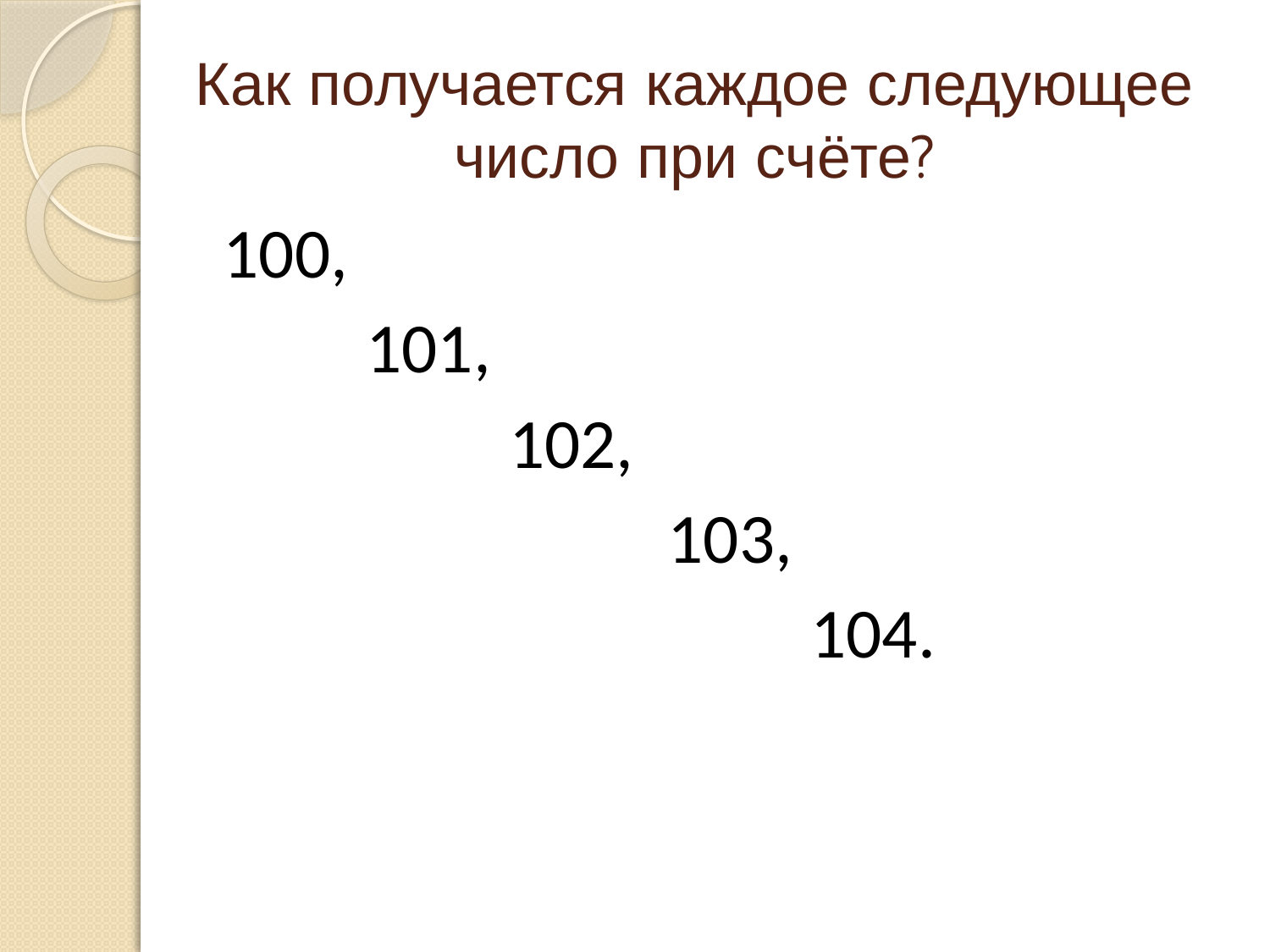

# Как получается каждое следующее число при счёте?
100,
         101,
                  102,
                            103,
                                     104.